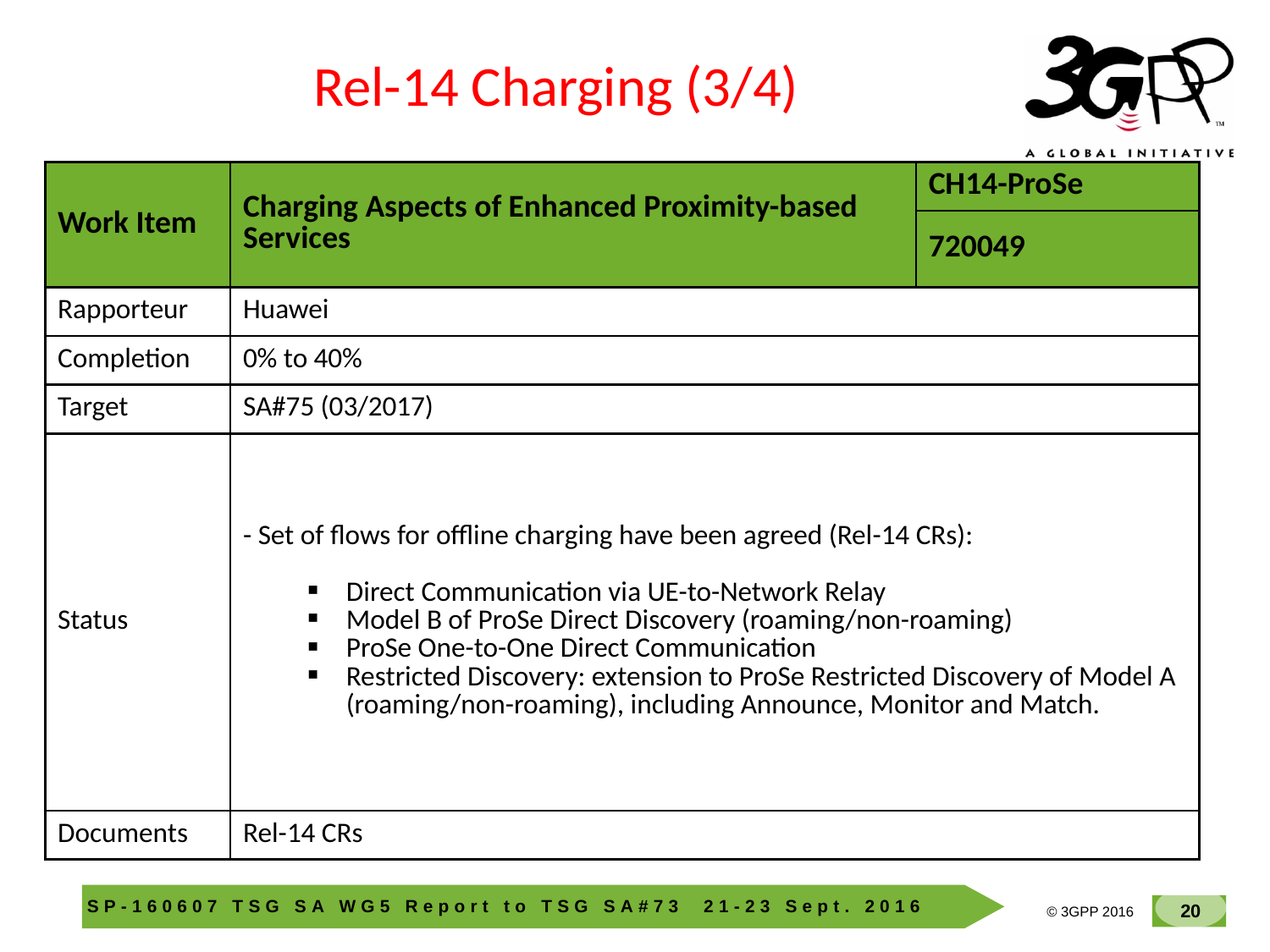

Rel-14 Charging (3/4)
| Work Item | Charging Aspects of Enhanced Proximity-based Services | CH14-ProSe |
| --- | --- | --- |
|  |  | 720049 |
| Rapporteur | Huawei |  |
| Completion | 0% to 40% |  |
| Target | SA#75 (03/2017) |  |
| Status | - Set of flows for offline charging have been agreed (Rel-14 CRs):   Direct Communication via UE-to-Network Relay Model B of ProSe Direct Discovery (roaming/non-roaming) ProSe One-to-One Direct Communication Restricted Discovery: extension to ProSe Restricted Discovery of Model A (roaming/non-roaming), including Announce, Monitor and Match. |  |
| Documents | Rel-14 CRs |  |